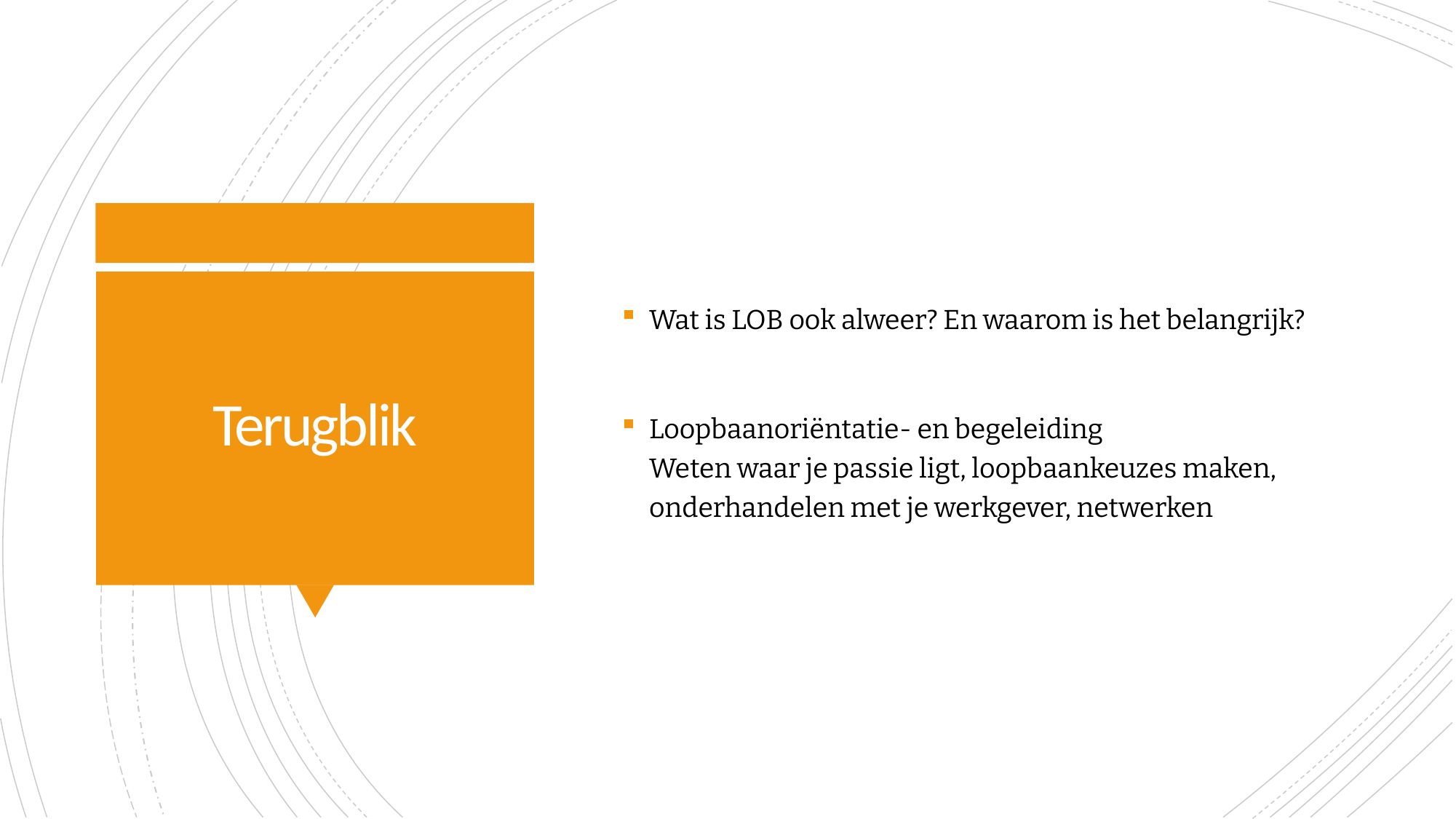

Wat is LOB ook alweer? En waarom is het belangrijk?

Loopbaanoriëntatie- en begeleiding
Weten waar je passie ligt, loopbaankeuzes maken, onderhandelen met je werkgever, netwerken
# Terugblik